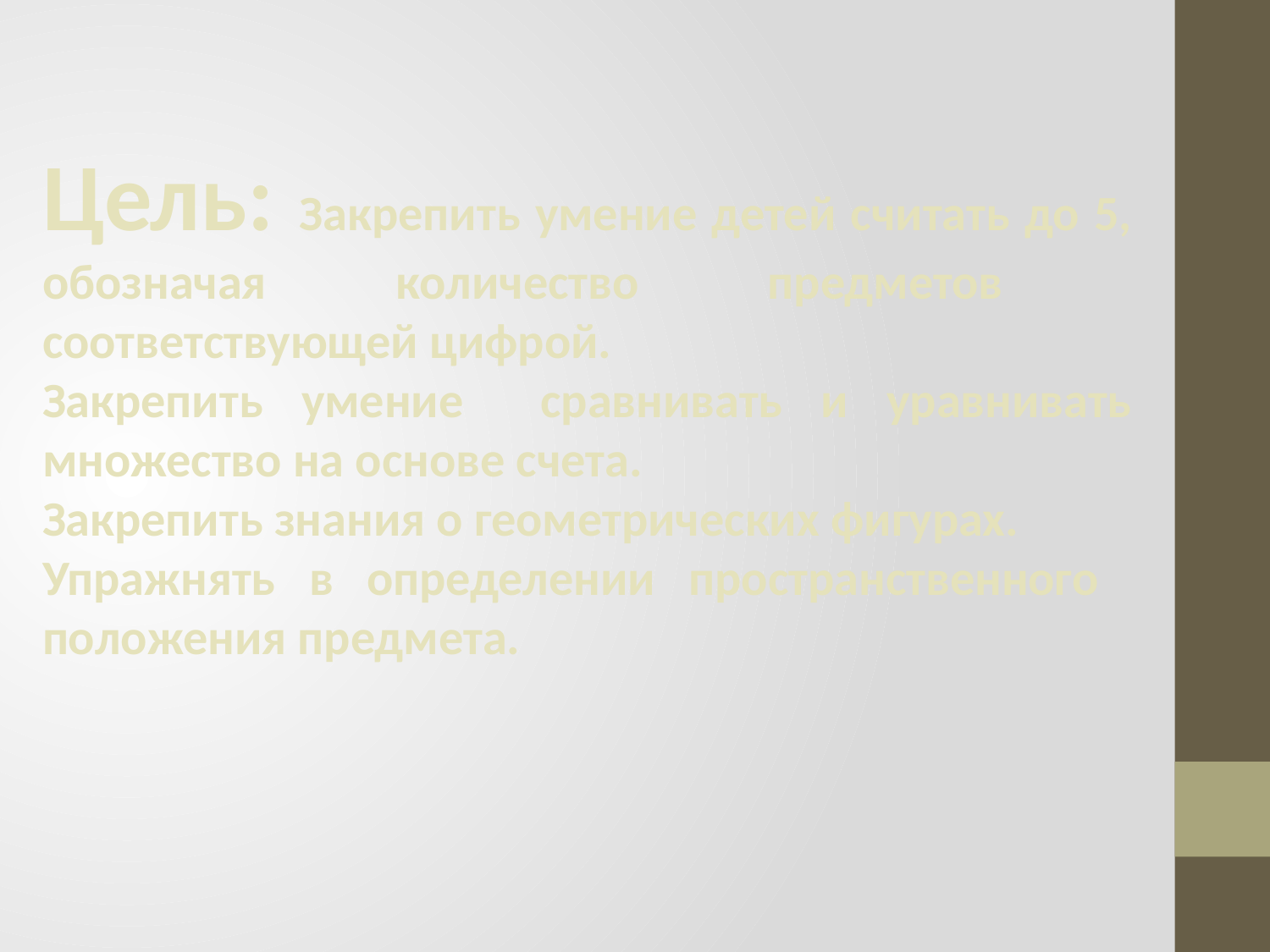

Цель: Закрепить умение детей считать до 5, обозначая количество предметов  соответствующей цифрой.
Закрепить умение  сравнивать и уравнивать множество на основе счета.
Закрепить знания о геометрических фигурах.
Упражнять в определении пространственного  положения предмета.